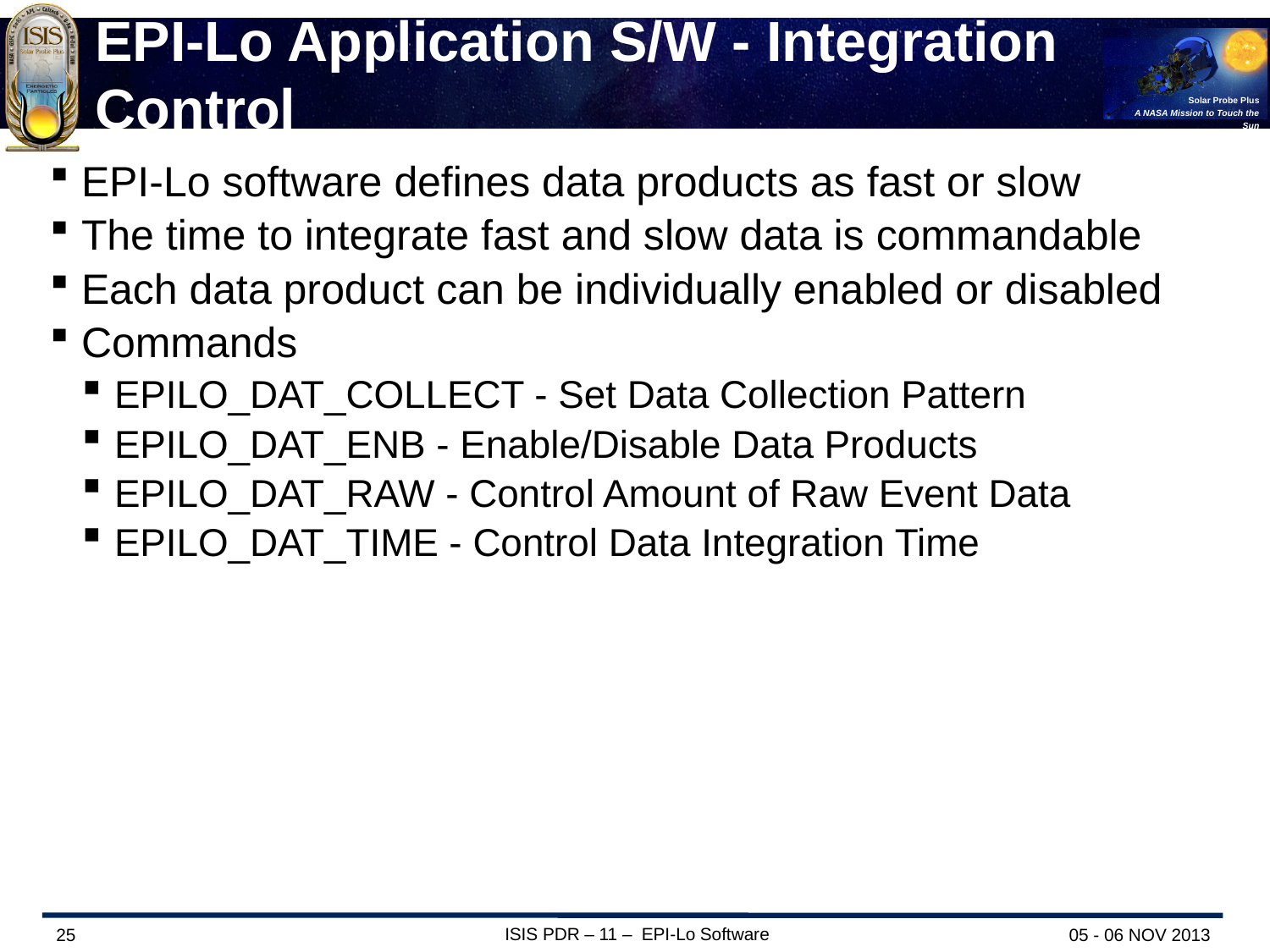

# EPI-Lo Application S/W - Integration Control
EPI-Lo software defines data products as fast or slow
The time to integrate fast and slow data is commandable
Each data product can be individually enabled or disabled
Commands
EPILO_DAT_COLLECT - Set Data Collection Pattern
EPILO_DAT_ENB - Enable/Disable Data Products
EPILO_DAT_RAW - Control Amount of Raw Event Data
EPILO_DAT_TIME - Control Data Integration Time